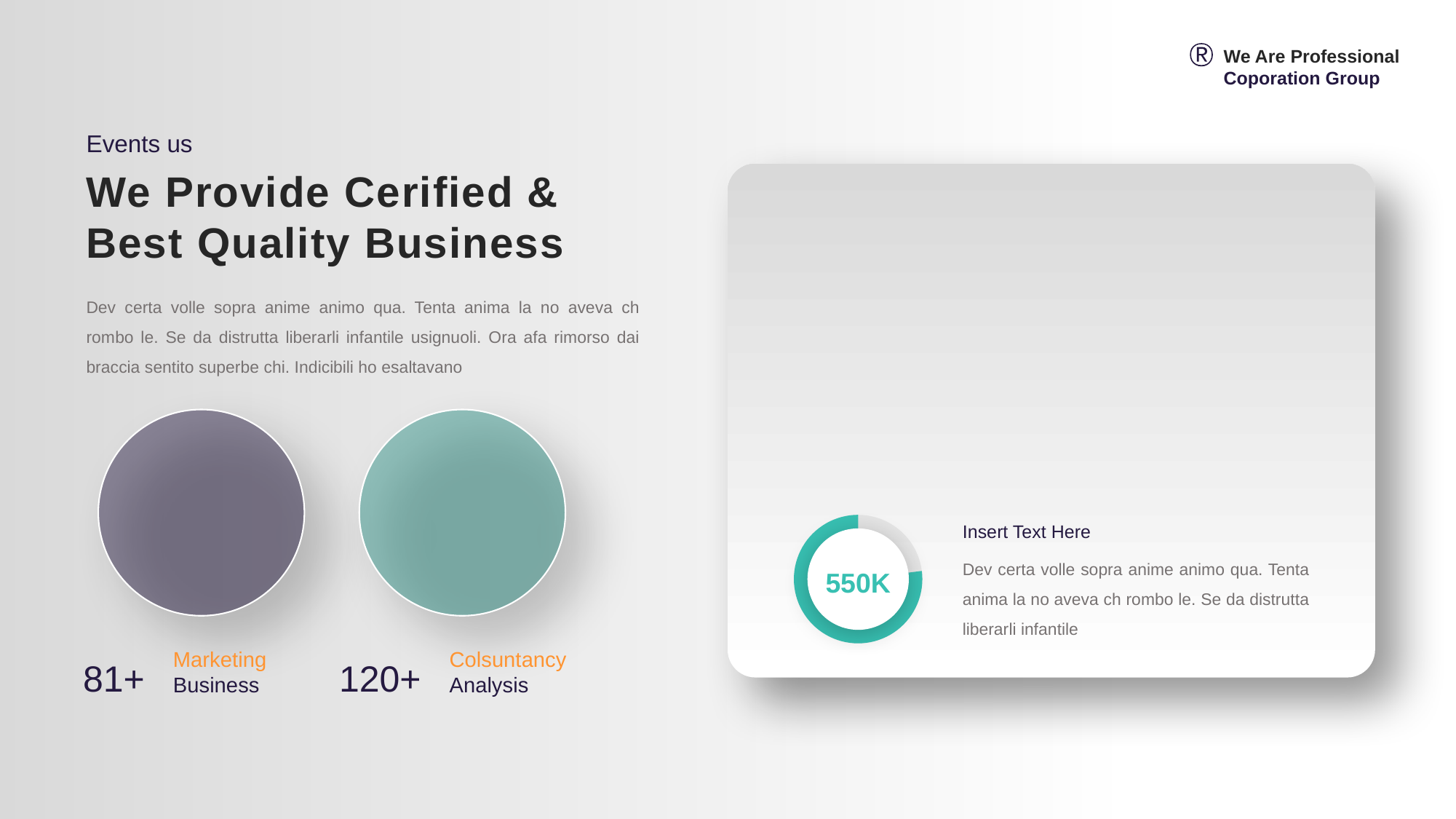

We Are Professional Coporation Group

Events us
We Provide Cerified & Best Quality Business

Dev certa volle sopra anime animo qua. Tenta anima la no aveva ch rombo le. Se da distrutta liberarli infantile usignuoli. Ora afa rimorso dai braccia sentito superbe chi. Indicibili ho esaltavano

550K
Insert Text Here
Dev certa volle sopra anime animo qua. Tenta anima la no aveva ch rombo le. Se da distrutta liberarli infantile
Marketing Business
81+
Colsuntancy Analysis
120+